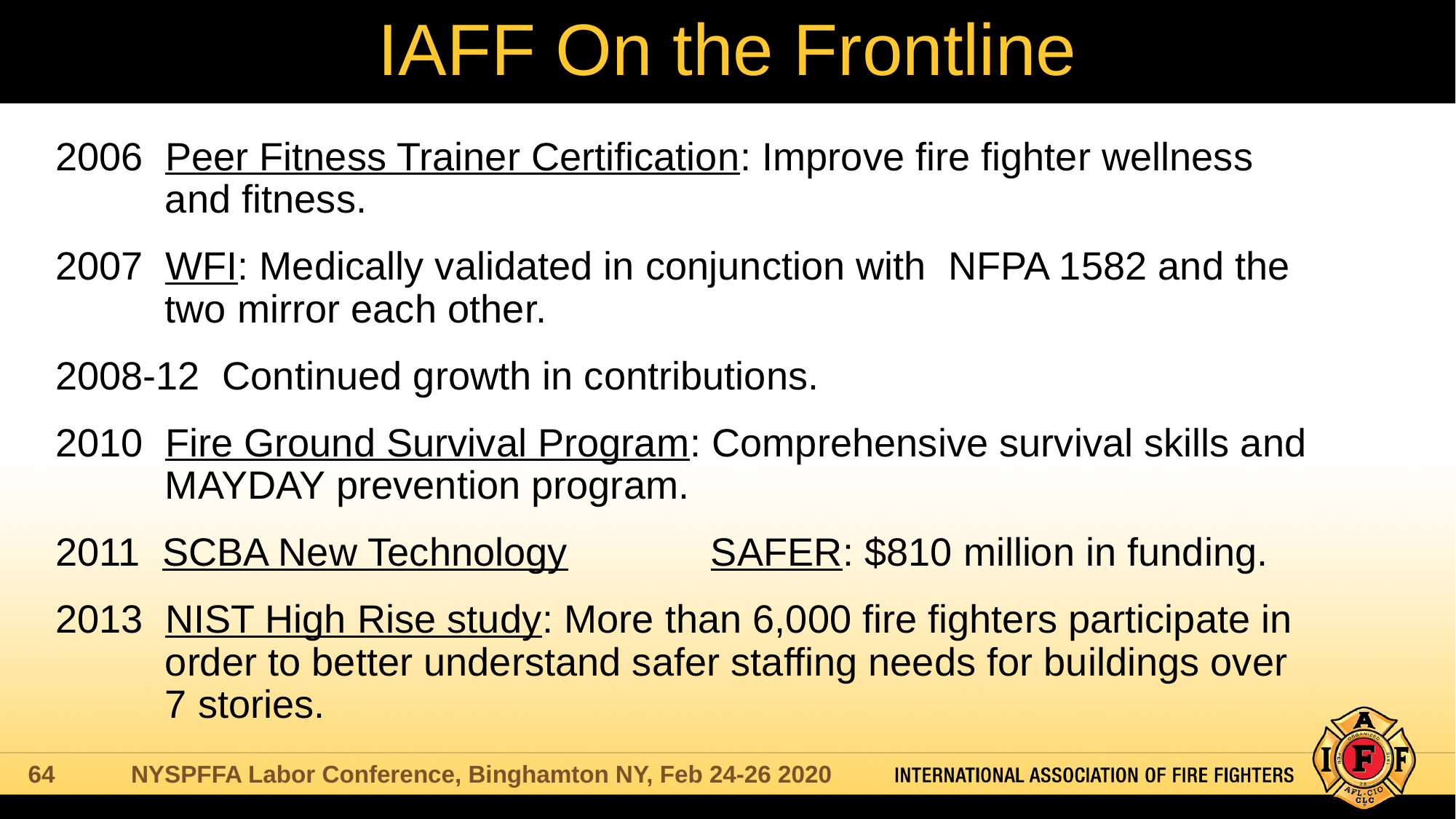

# IAFF On the Frontline
2006  Peer Fitness Trainer Certification: Improve fire fighter wellness and fitness.

2007  WFI: Medically validated in conjunction with  NFPA 1582 and the two mirror each other.

2008-12  Continued growth in contributions.

2010  Fire Ground Survival Program: Comprehensive survival skills and MAYDAY prevention program.

2011  SCBA New Technology		SAFER: $810 million in funding.

2013  NIST High Rise study: More than 6,000 fire fighters participate in order to better understand safer staffing needs for buildings over 7 stories.

NYSPFFA Labor Conference, Binghamton NY, Feb 24-26 2020